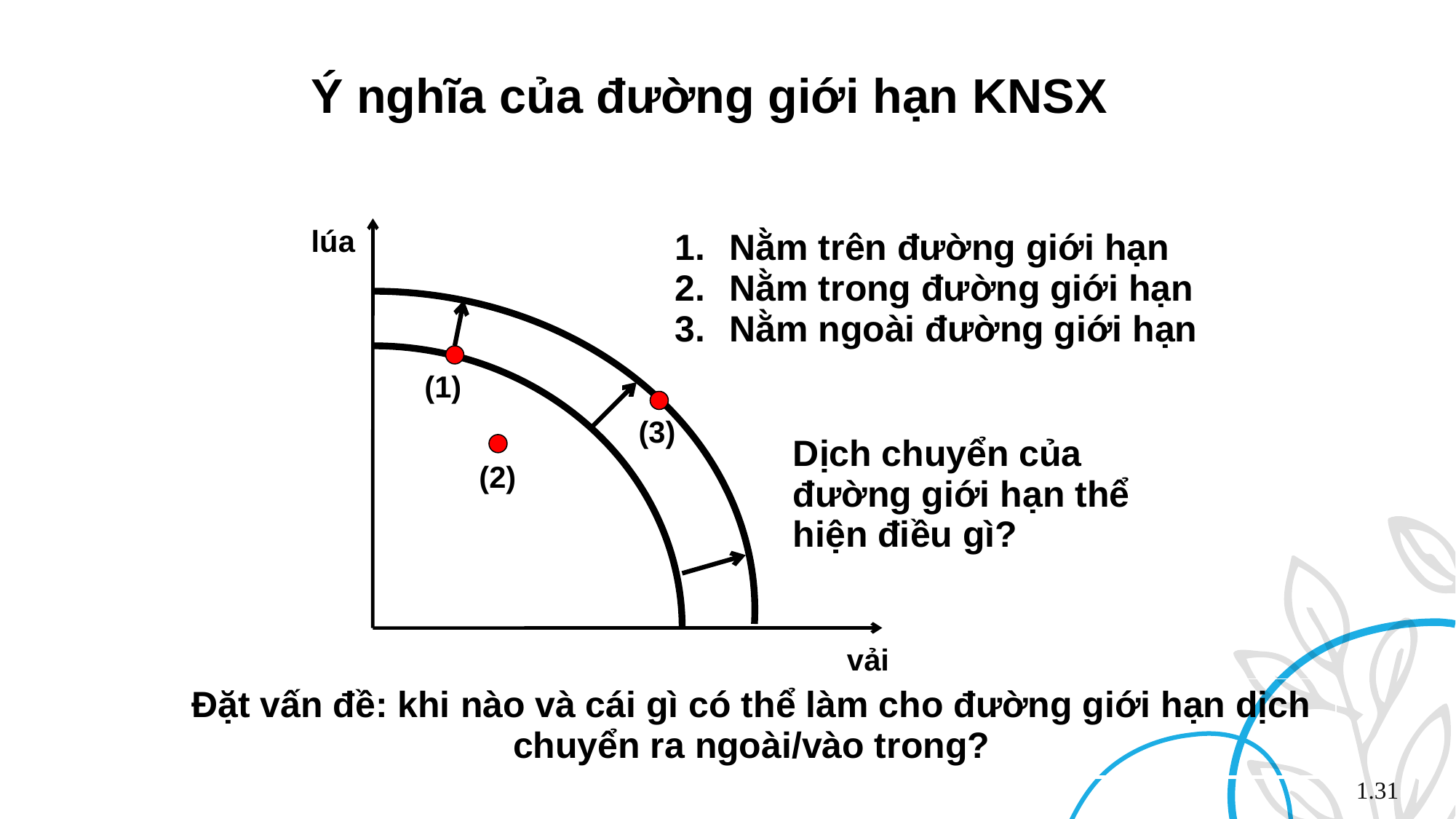

Ý nghĩa của đường giới hạn KNSX
lúa
vải

(1)

(3)

(2)
| Nằm trên đường giới hạn Nằm trong đường giới hạn Nằm ngoài đường giới hạn |
| --- |
| Dịch chuyển của đường giới hạn thể hiện điều gì? |
| --- |
| Đặt vấn đề: khi nào và cái gì có thể làm cho đường giới hạn dịch chuyển ra ngoài/vào trong? |
| --- |
1.31